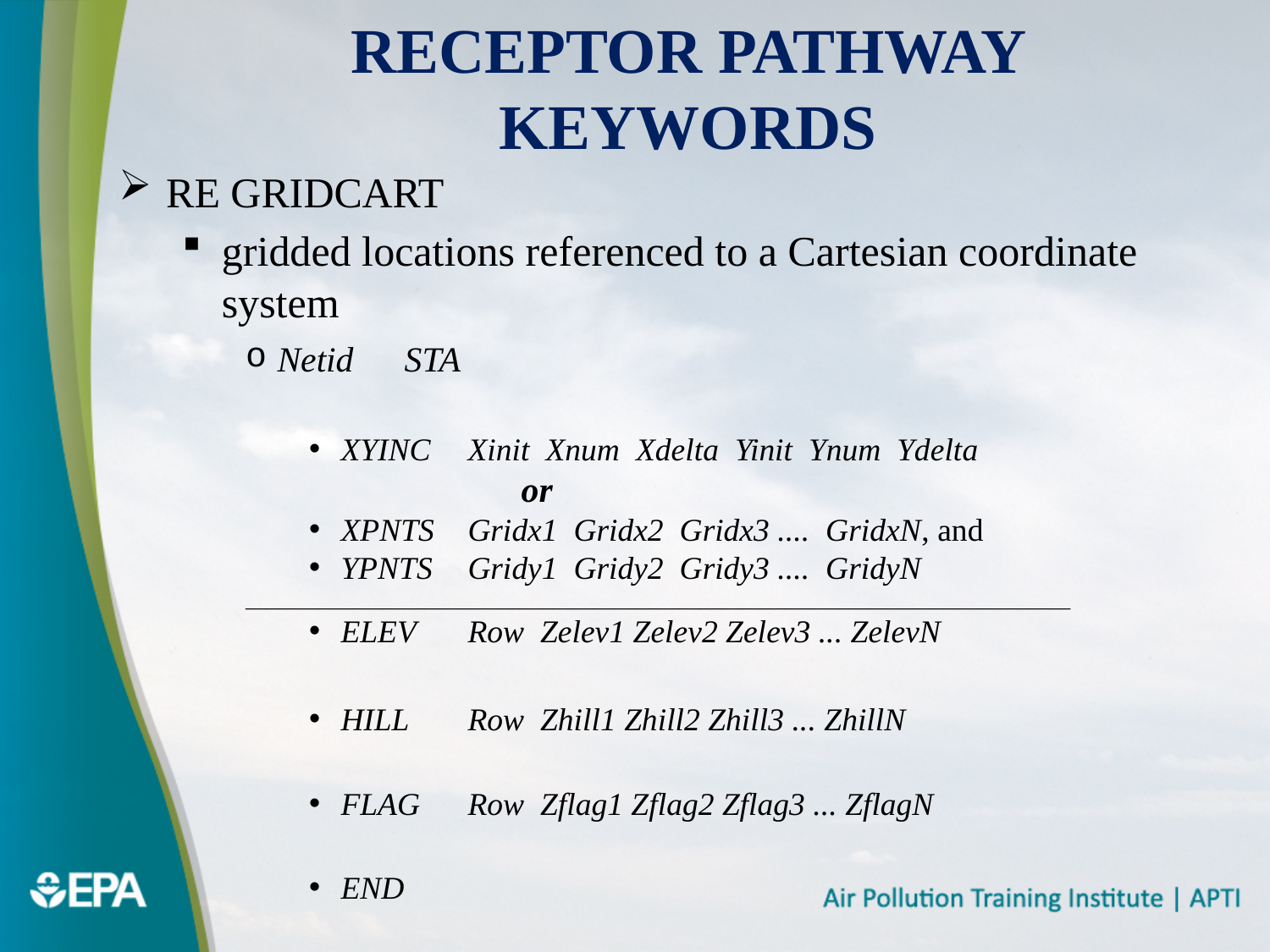

# Receptor Pathway Keywords
RE GRIDCART
gridded locations referenced to a Cartesian coordinate system
Netid 	STA

XYINC 	Xinit  Xnum  Xdelta  Yinit  Ynum  Ydelta
                               or
XPNTS 	Gridx1  Gridx2  Gridx3 ....  GridxN, and
YPNTS 	Gridy1  Gridy2  Gridy3 ....  GridyN
______________________________________________________________________________
ELEV	Row  Zelev1 Zelev2 Zelev3 ... ZelevN

HILL 	Row  Zhill1 Zhill2 Zhill3 ... ZhillN

FLAG 	Row  Zflag1 Zflag2 Zflag3 ... ZflagN

END